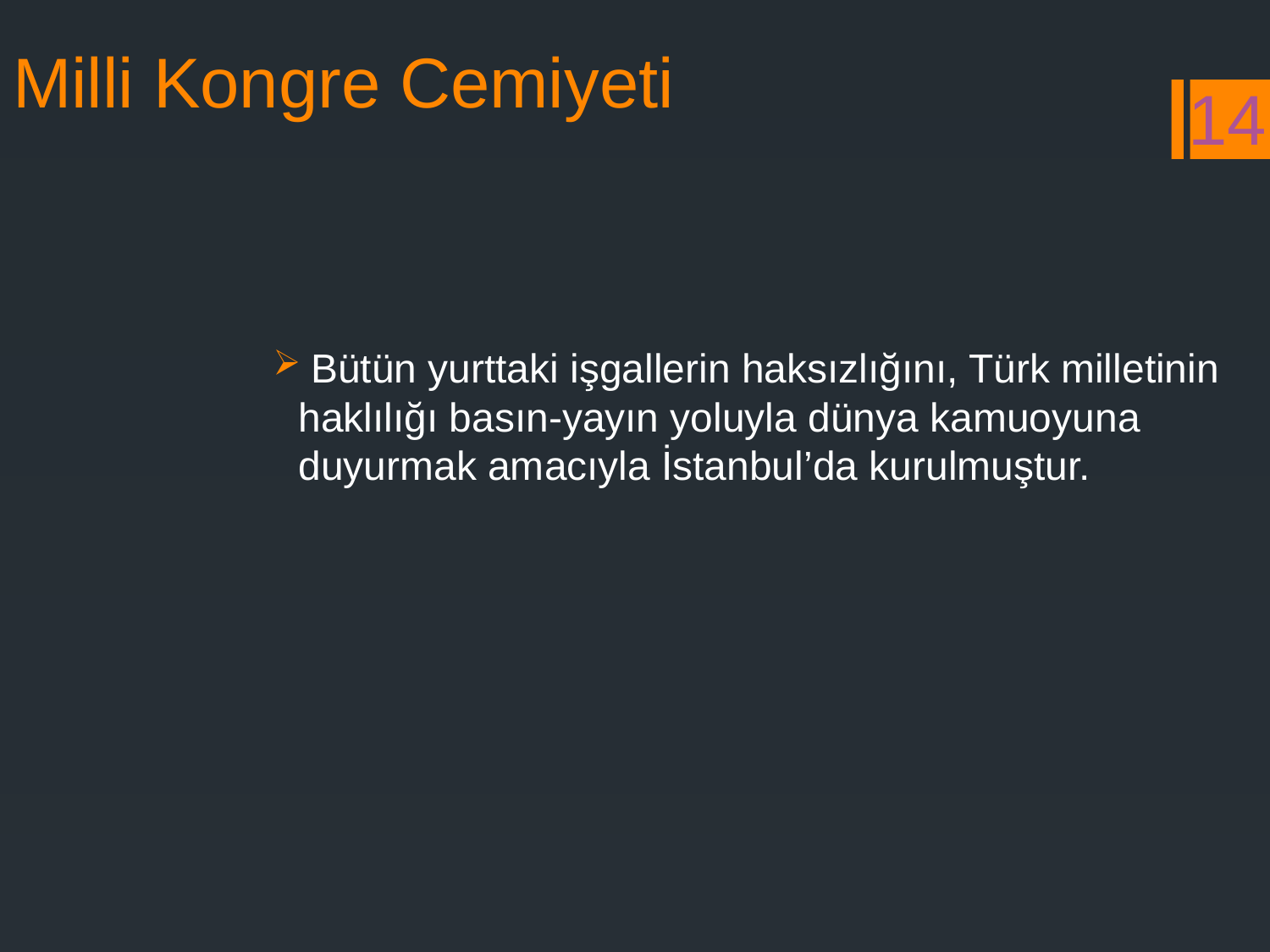

# Milli Kongre Cemiyeti
14
 Bütün yurttaki işgallerin haksızlığını, Türk milletinin haklılığı basın-yayın yoluyla dünya kamuoyuna duyurmak amacıyla İstanbul’da kurulmuştur.